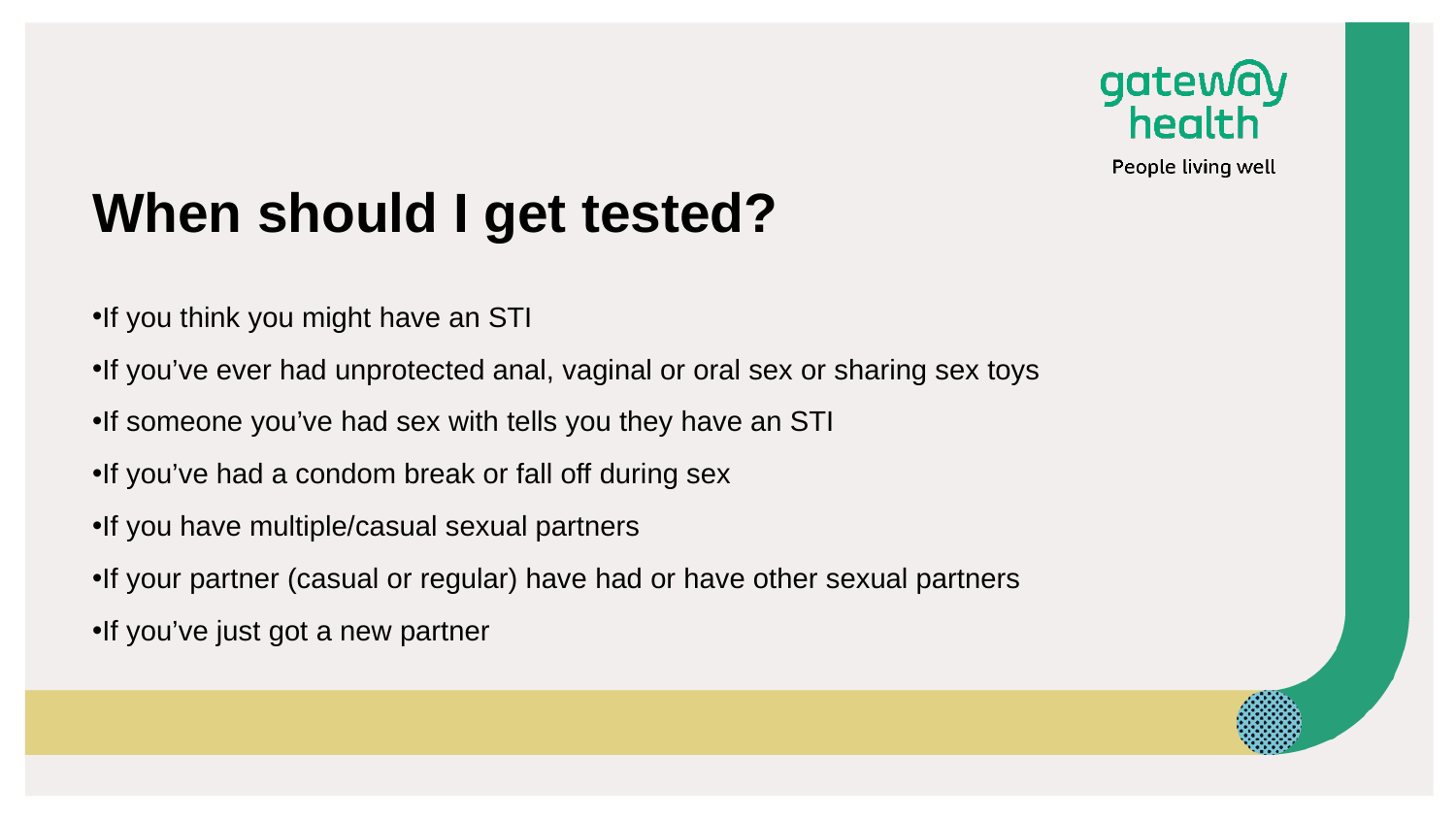

# When should I get tested?
If you think you might have an STI
If you’ve ever had unprotected anal, vaginal or oral sex or sharing sex toys
If someone you’ve had sex with tells you they have an STI
If you’ve had a condom break or fall off during sex
If you have multiple/casual sexual partners
If your partner (casual or regular) have had or have other sexual partners
If you’ve just got a new partner